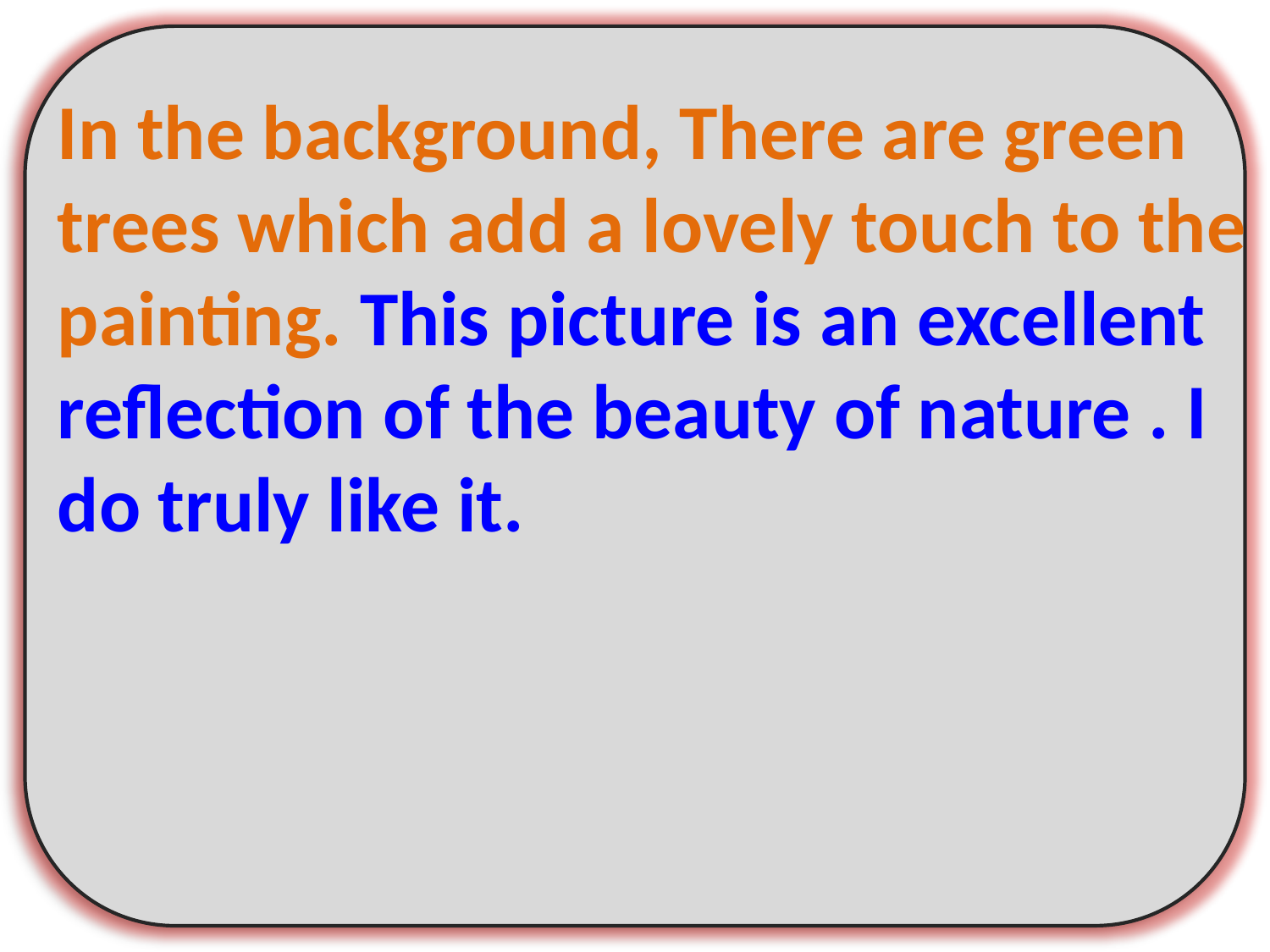

In the background, There are green trees which add a lovely touch to the painting. This picture is an excellent reflection of the beauty of nature . I do truly like it.